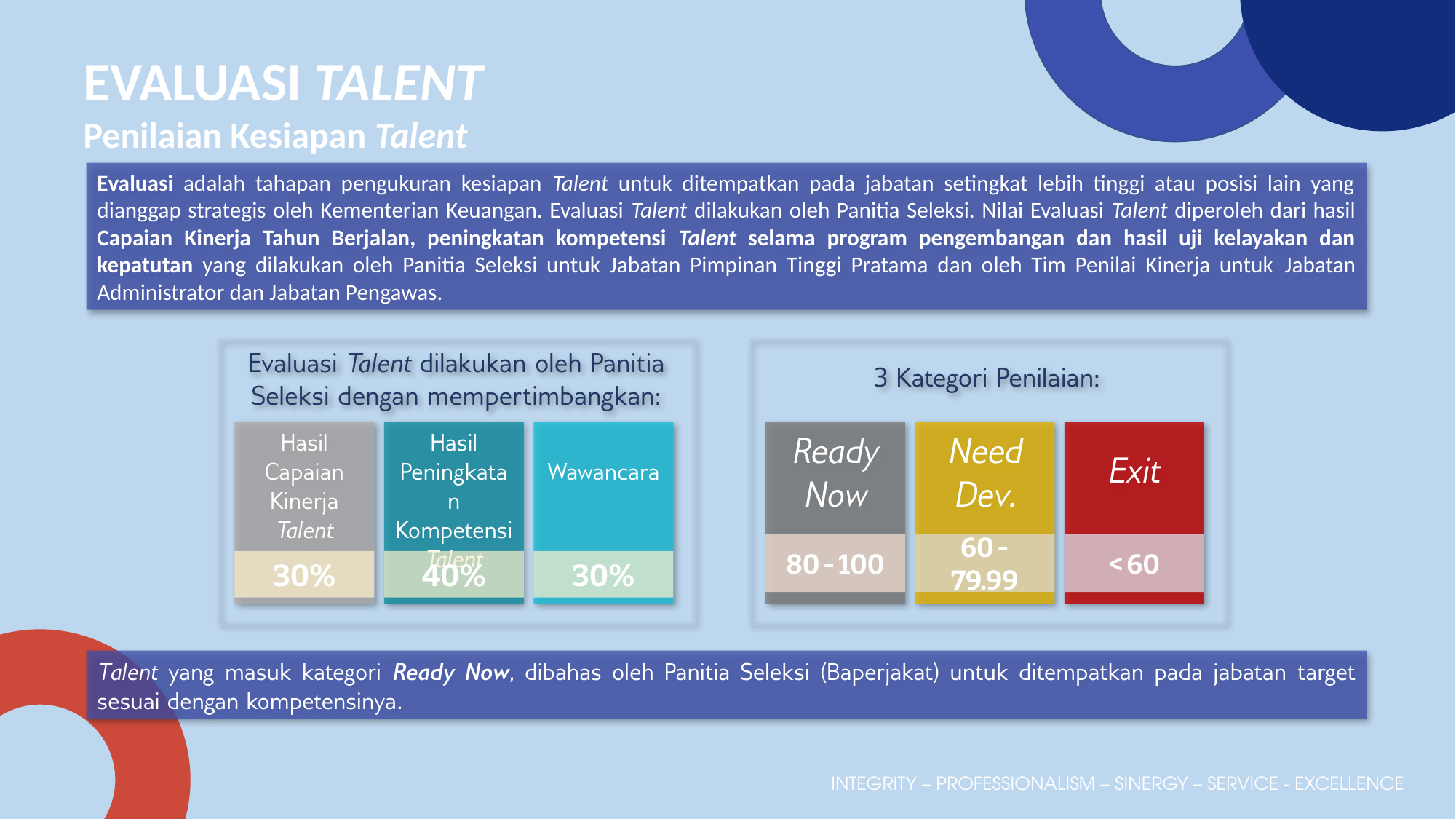

EVALUASI TALENT
Penilaian Kesiapan Talent
Evaluasi adalah tahapan pengukuran kesiapan Talent untuk ditempatkan pada jabatan setingkat lebih tinggi atau posisi lain yang dianggap strategis oleh Kementerian Keuangan. Evaluasi Talent dilakukan oleh Panitia Seleksi. Nilai Evaluasi Talent diperoleh dari hasil Capaian Kinerja Tahun Berjalan, peningkatan kompetensi Talent selama program pengembangan dan hasil uji kelayakan dan kepatutan yang dilakukan oleh Panitia Seleksi untuk Jabatan Pimpinan Tinggi Pratama dan oleh Tim Penilai Kinerja untuk Jabatan Administrator dan Jabatan Pengawas.
Evaluasi Talent dilakukan oleh Panitia Seleksi dengan mempertimbangkan:
Hasil Capaian Kinerja Talent
Hasil Peningkatan Kompetensi Talent

Wawancara
30%
40%
30%

3 Kategori Penilaian:
Ready Now
Need Dev.

Exit
80 - 100
60 - 79.99
< 60

Talent yang masuk kategori Ready Now, dibahas oleh Panitia Seleksi (Baperjakat) untuk ditempatkan pada jabatan target sesuai dengan kompetensinya.
INTEGRITY – PROFESSIONALISM – SINERGY – SERVICE - EXCELLENCE